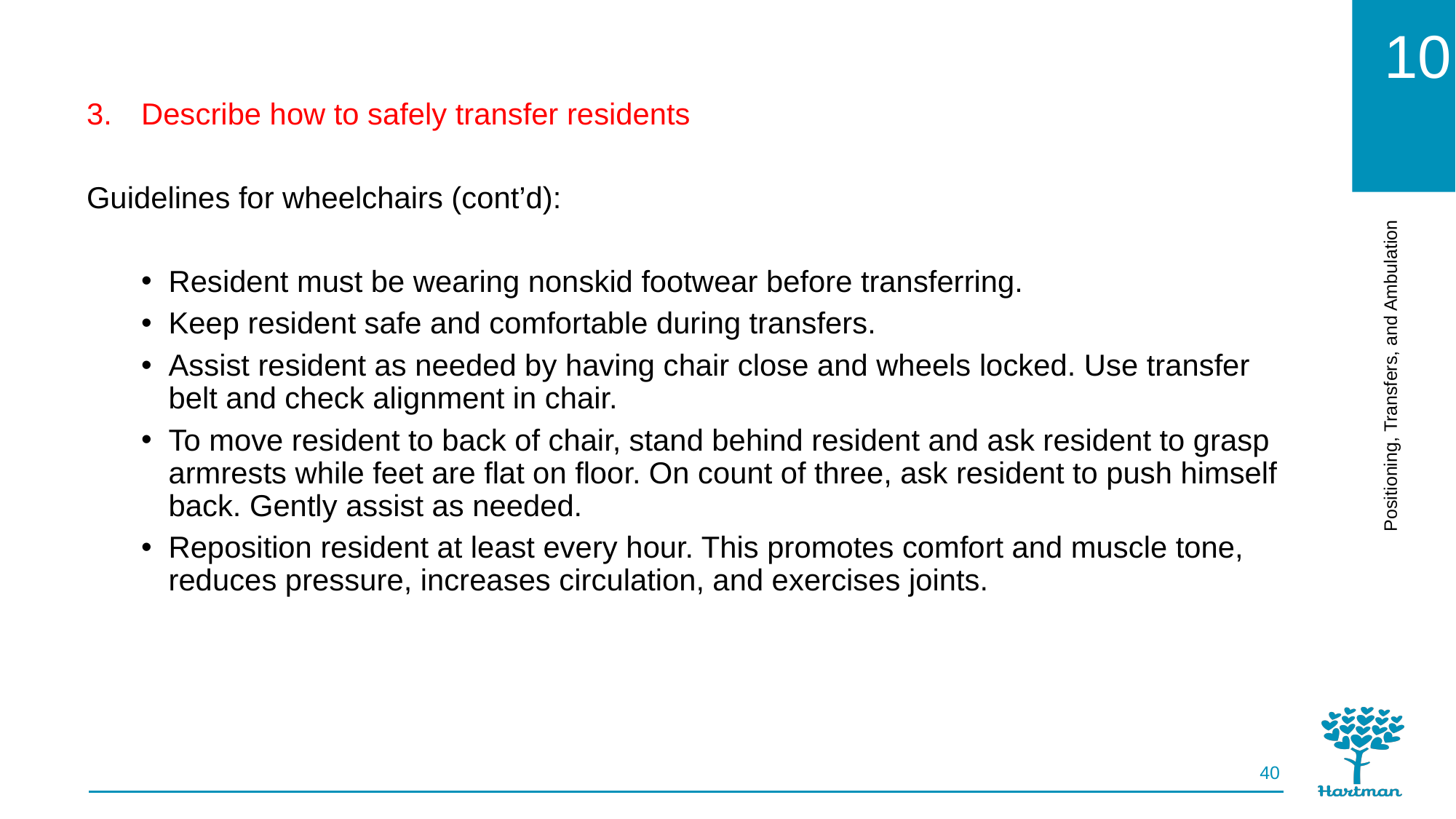

Describe how to safely transfer residents

Guidelines for wheelchairs (cont’d):

Resident must be wearing nonskid footwear before transferring.
Keep resident safe and comfortable during transfers.
Assist resident as needed by having chair close and wheels locked. Use transfer belt and check alignment in chair.
To move resident to back of chair, stand behind resident and ask resident to grasp armrests while feet are flat on floor. On count of three, ask resident to push himself back. Gently assist as needed.
Reposition resident at least every hour. This promotes comfort and muscle tone, reduces pressure, increases circulation, and exercises joints.

40